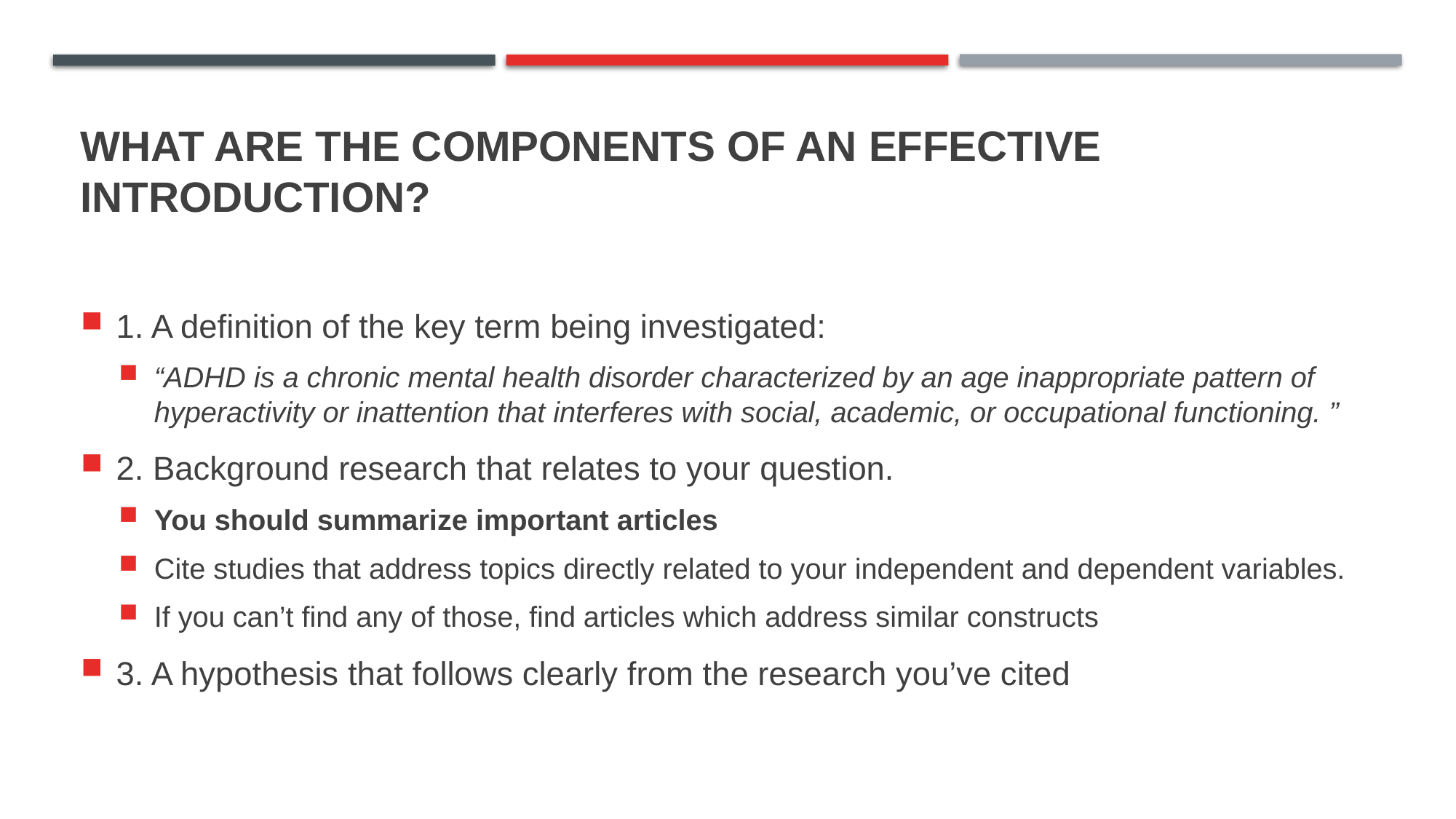

# What are the components of an Effective Introduction?
1. A definition of the key term being investigated:
“ADHD is a chronic mental health disorder characterized by an age inappropriate pattern of hyperactivity or inattention that interferes with social, academic, or occupational functioning. ”
2. Background research that relates to your question.
You should summarize important articles
Cite studies that address topics directly related to your independent and dependent variables.
If you can’t find any of those, find articles which address similar constructs
3. A hypothesis that follows clearly from the research you’ve cited